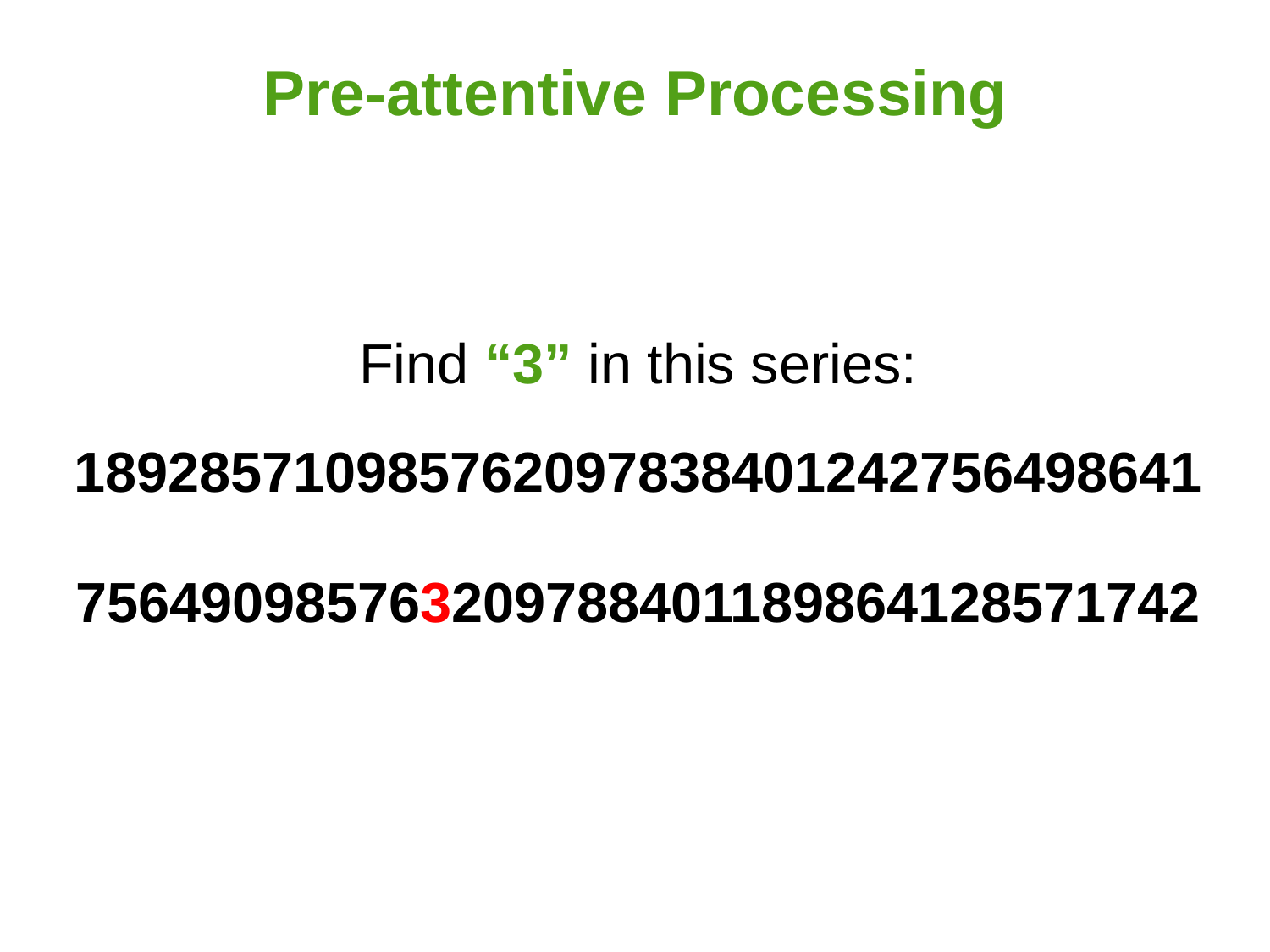

# Pre-attentive Processing
Find “3” in this series:

189285710985762097838401242756498641

756490985763209788401189864128571742